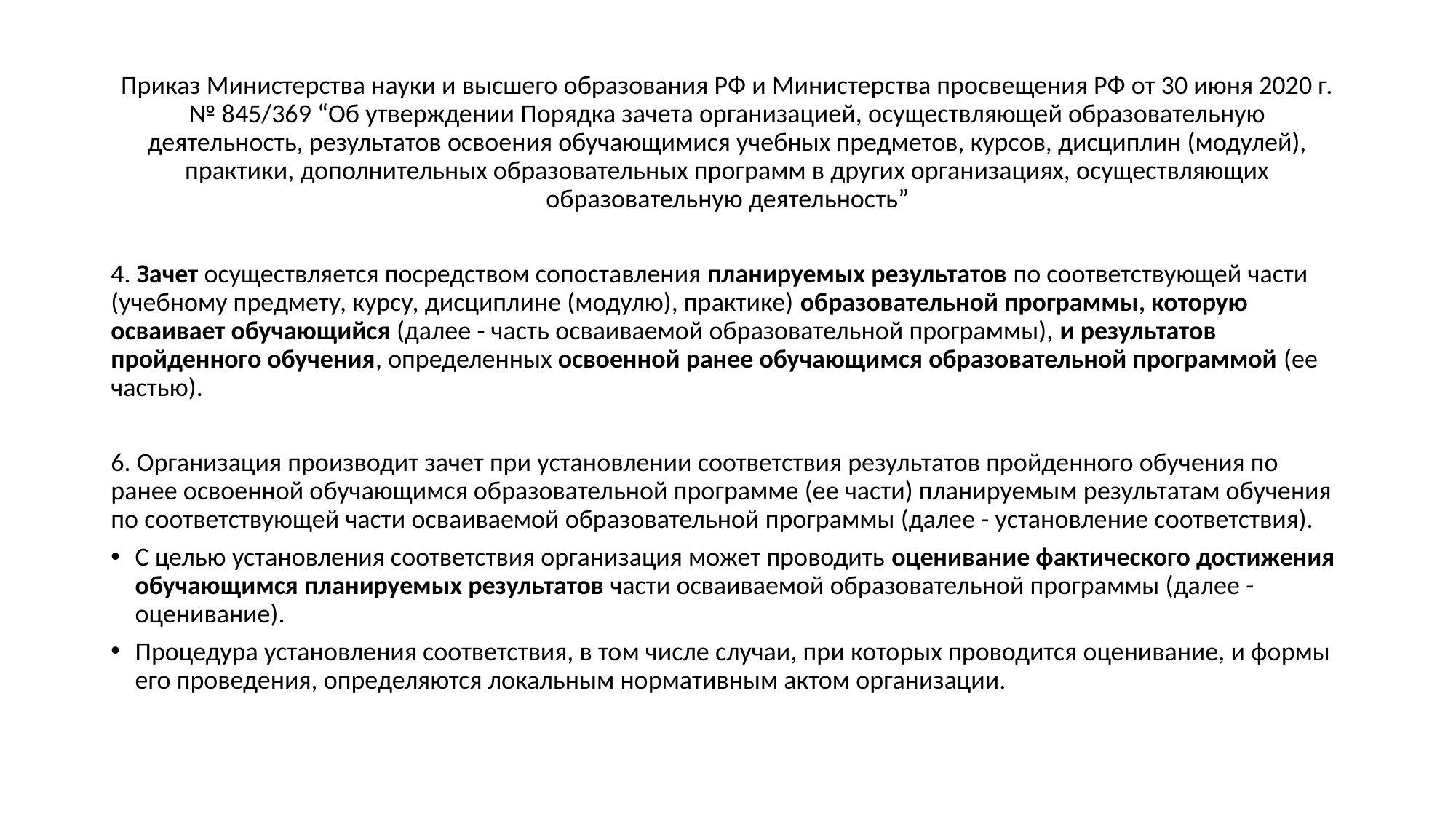

#
Приказ Министерства науки и высшего образования РФ и Министерства просвещения РФ от 30 июня 2020 г. № 845/369 “Об утверждении Порядка зачета организацией, осуществляющей образовательную деятельность, результатов освоения обучающимися учебных предметов, курсов, дисциплин (модулей), практики, дополнительных образовательных программ в других организациях, осуществляющих образовательную деятельность”

4. Зачет осуществляется посредством сопоставления планируемых результатов по соответствующей части (учебному предмету, курсу, дисциплине (модулю), практике) образовательной программы, которую осваивает обучающийся (далее - часть осваиваемой образовательной программы), и результатов пройденного обучения, определенных освоенной ранее обучающимся образовательной программой (ее частью).

6. Организация производит зачет при установлении соответствия результатов пройденного обучения по ранее освоенной обучающимся образовательной программе (ее части) планируемым результатам обучения по соответствующей части осваиваемой образовательной программы (далее - установление соответствия).
С целью установления соответствия организация может проводить оценивание фактического достижения обучающимся планируемых результатов части осваиваемой образовательной программы (далее - оценивание).
Процедура установления соответствия, в том числе случаи, при которых проводится оценивание, и формы его проведения, определяются локальным нормативным актом организации.